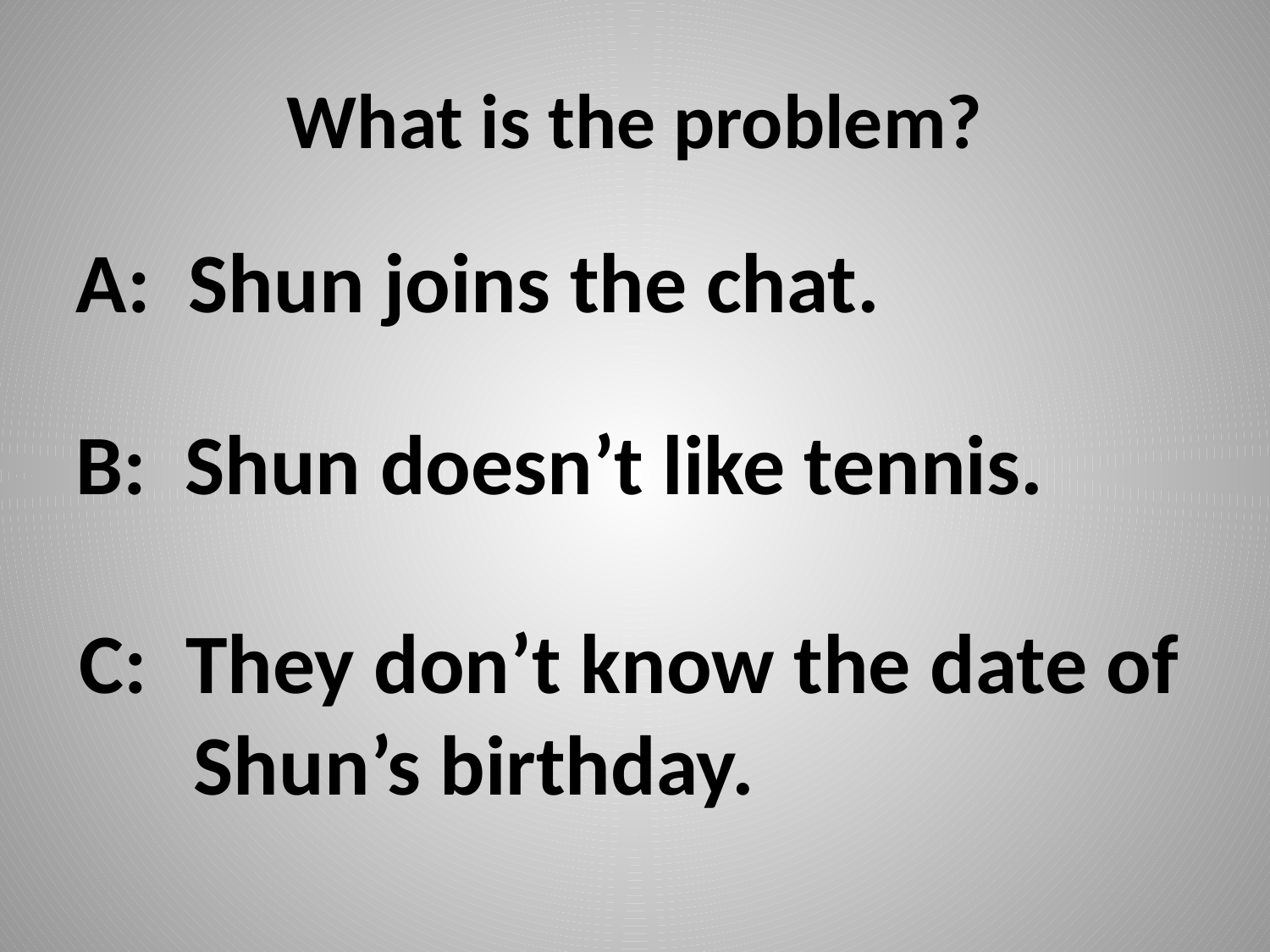

# What is the problem?

A:  Shun joins the chat.
B:  Shun doesn’t like tennis.
C:  They don’t know the date of
      Shun’s birthday.